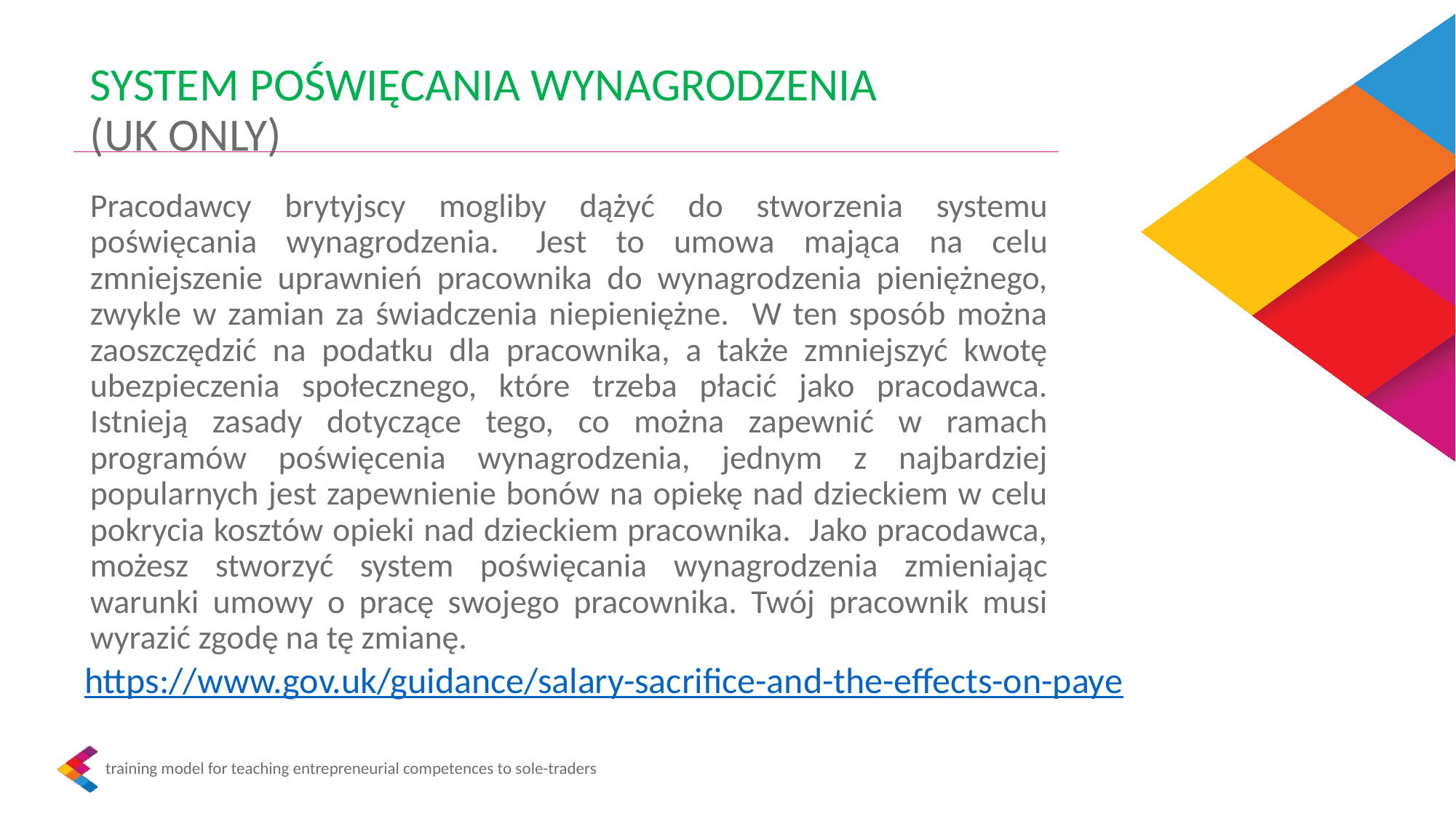

SYSTEM POŚWIĘCANIA WYNAGRODZENIA (UK ONLY)

Pracodawcy brytyjscy mogliby dążyć do stworzenia systemu poświęcania wynagrodzenia.  Jest to umowa mająca na celu zmniejszenie uprawnień pracownika do wynagrodzenia pieniężnego, zwykle w zamian za świadczenia niepieniężne.  W ten sposób można zaoszczędzić na podatku dla pracownika, a także zmniejszyć kwotę ubezpieczenia społecznego, które trzeba płacić jako pracodawca. Istnieją zasady dotyczące tego, co można zapewnić w ramach programów poświęcenia wynagrodzenia, jednym z najbardziej popularnych jest zapewnienie bonów na opiekę nad dzieckiem w celu pokrycia kosztów opieki nad dzieckiem pracownika.  Jako pracodawca, możesz stworzyć system poświęcania wynagrodzenia zmieniając warunki umowy o pracę swojego pracownika. Twój pracownik musi wyrazić zgodę na tę zmianę.

https://www.gov.uk/guidance/salary-sacrifice-and-the-effects-on-paye